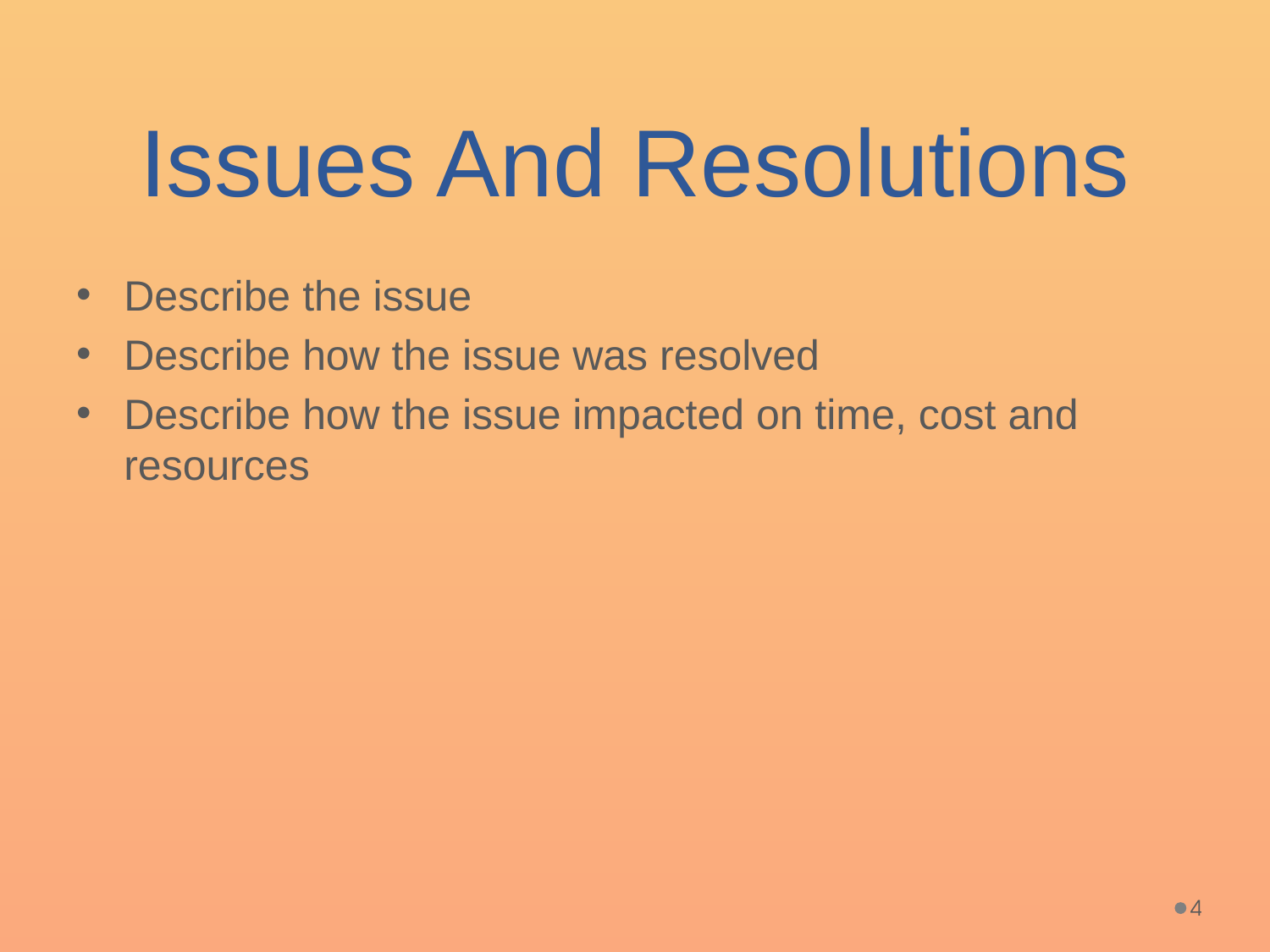

# Issues And Resolutions
Describe the issue
Describe how the issue was resolved
Describe how the issue impacted on time, cost and resources
4